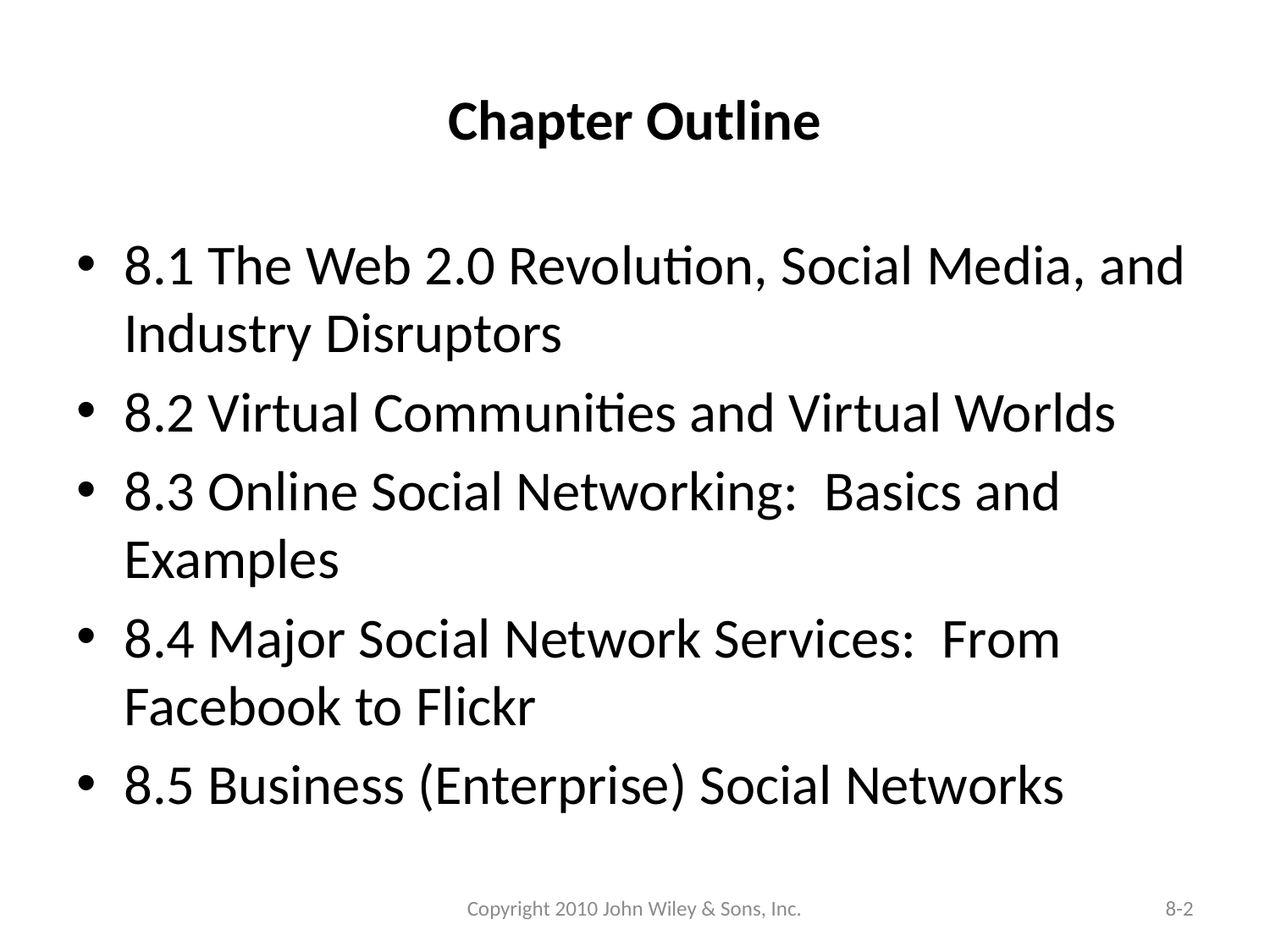

# Chapter Outline
8.1 The Web 2.0 Revolution, Social Media, and Industry Disruptors
8.2 Virtual Communities and Virtual Worlds
8.3 Online Social Networking:  Basics and Examples
8.4 Major Social Network Services:  From Facebook to Flickr
8.5 Business (Enterprise) Social Networks
Copyright 2010 John Wiley & Sons, Inc.
8-2